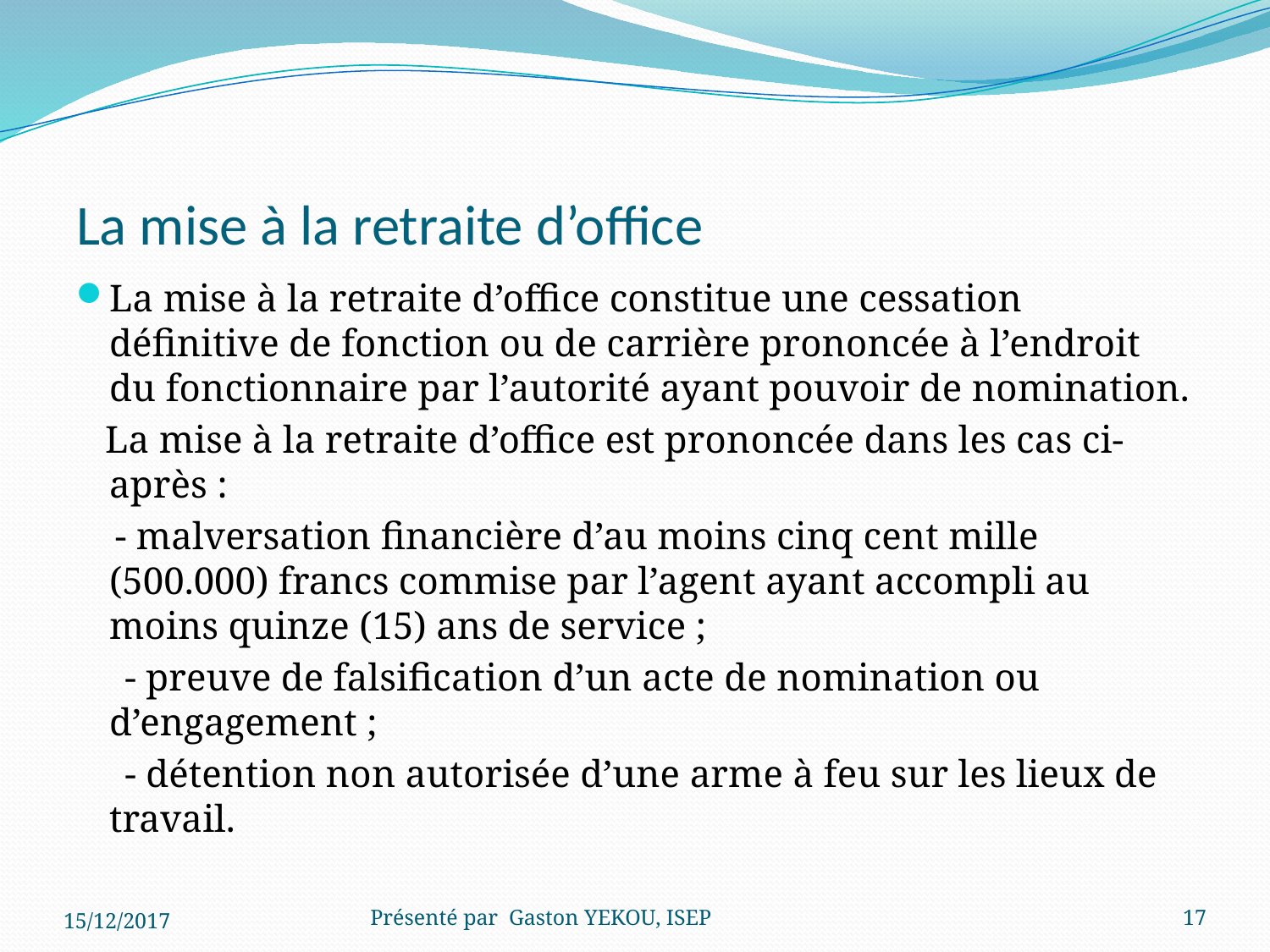

# La mise à la retraite d’office
La mise à la retraite d’office constitue une cessation définitive de fonction ou de carrière prononcée à l’endroit du fonctionnaire par l’autorité ayant pouvoir de nomination.
   La mise à la retraite d’office est prononcée dans les cas ci-après :
    - malversation financière d’au moins cinq cent mille (500.000) francs commise par l’agent ayant accompli au moins quinze (15) ans de service ;
     - preuve de falsification d’un acte de nomination ou d’engagement ;
     - détention non autorisée d’une arme à feu sur les lieux de travail.

15/12/2017
Présenté par  Gaston YEKOU, ISEP
17